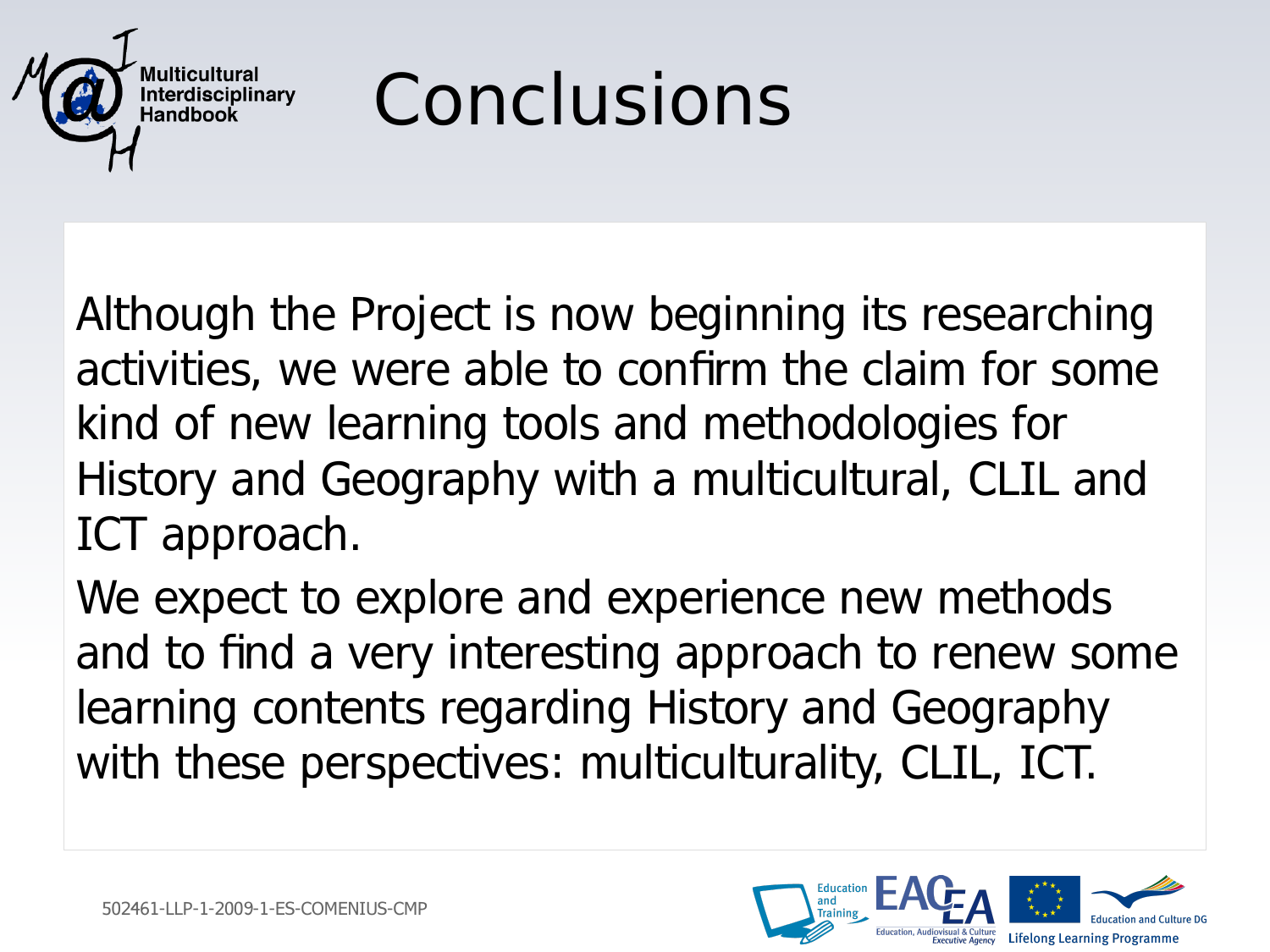

# Conclusions
Although the Project is now beginning its researching activities, we were able to confirm the claim for some kind of new learning tools and methodologies for History and Geography with a multicultural, CLIL and ICT approach.
We expect to explore and experience new methods and to find a very interesting approach to renew some learning contents regarding History and Geography with these perspectives: multiculturality, CLIL, ICT.
502461-LLP-1-2009-1-ES-COMENIUS-CMP